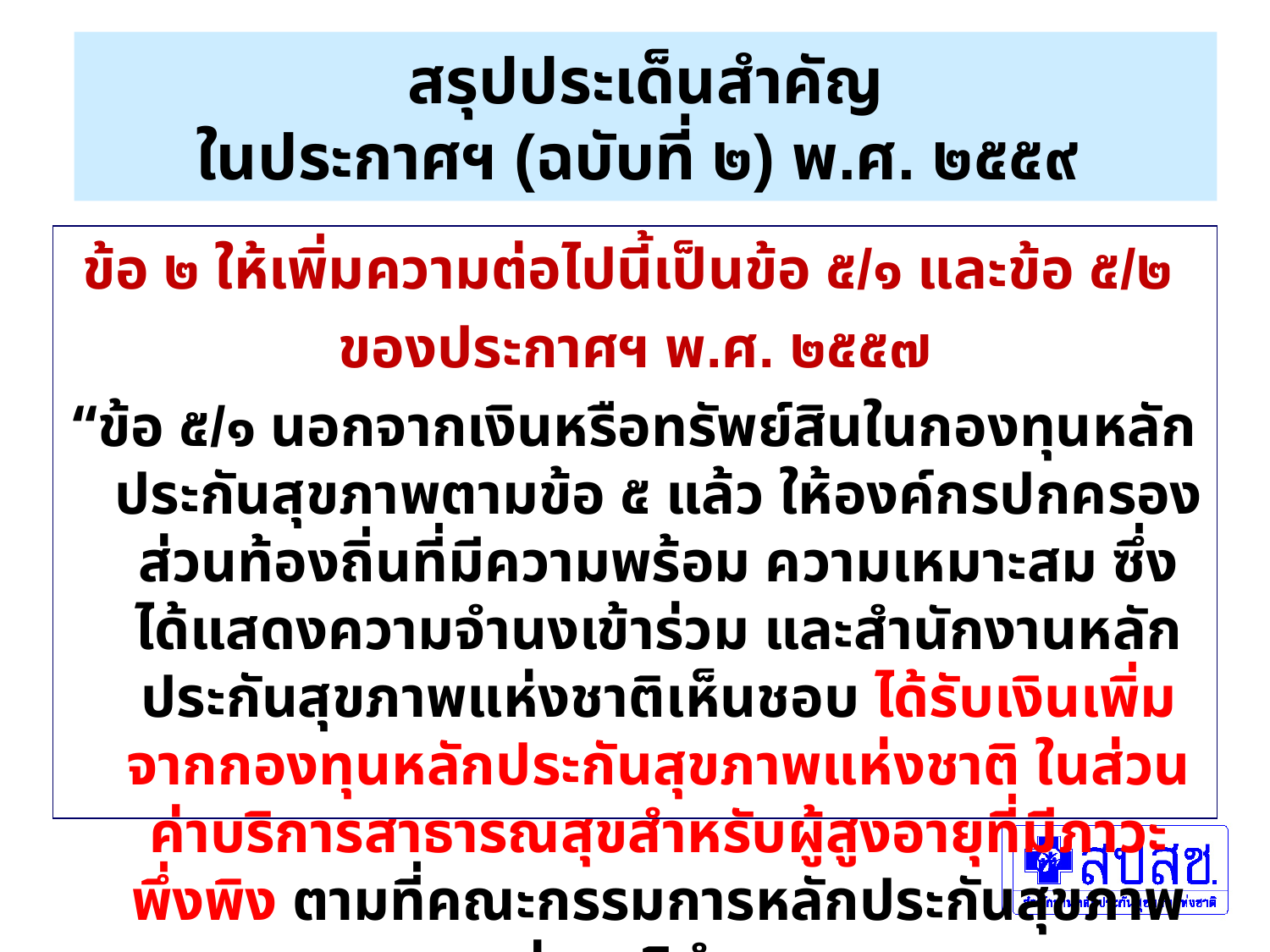

# สรุปประเด็นสำคัญ ในประกาศฯ (ฉบับที่ ๒) พ.ศ. ๒๕๕๙
ข้อ ๒ ให้เพิ่มความต่อไปนี้เป็นข้อ ๕/๑ และข้อ ๕/๒
ของประกาศฯ พ.ศ. ๒๕๕๗
“ข้อ ๕/๑ นอกจากเงินหรือทรัพย์สินในกองทุนหลักประกันสุขภาพตามข้อ ๕ แล้ว ให้องค์กรปกครองส่วนท้องถิ่นที่มีความพร้อม ความเหมาะสม ซึ่งได้แสดงความจำนงเข้าร่วม และสำนักงานหลักประกันสุขภาพแห่งชาติเห็นชอบ ได้รับเงินเพิ่มจากกองทุนหลักประกันสุขภาพแห่งชาติ ในส่วนค่าบริการสาธารณสุขสำหรับผู้สูงอายุที่มีภาวะพึ่งพิง ตามที่คณะกรรมการหลักประกันสุขภาพแห่งชาติกำหนด